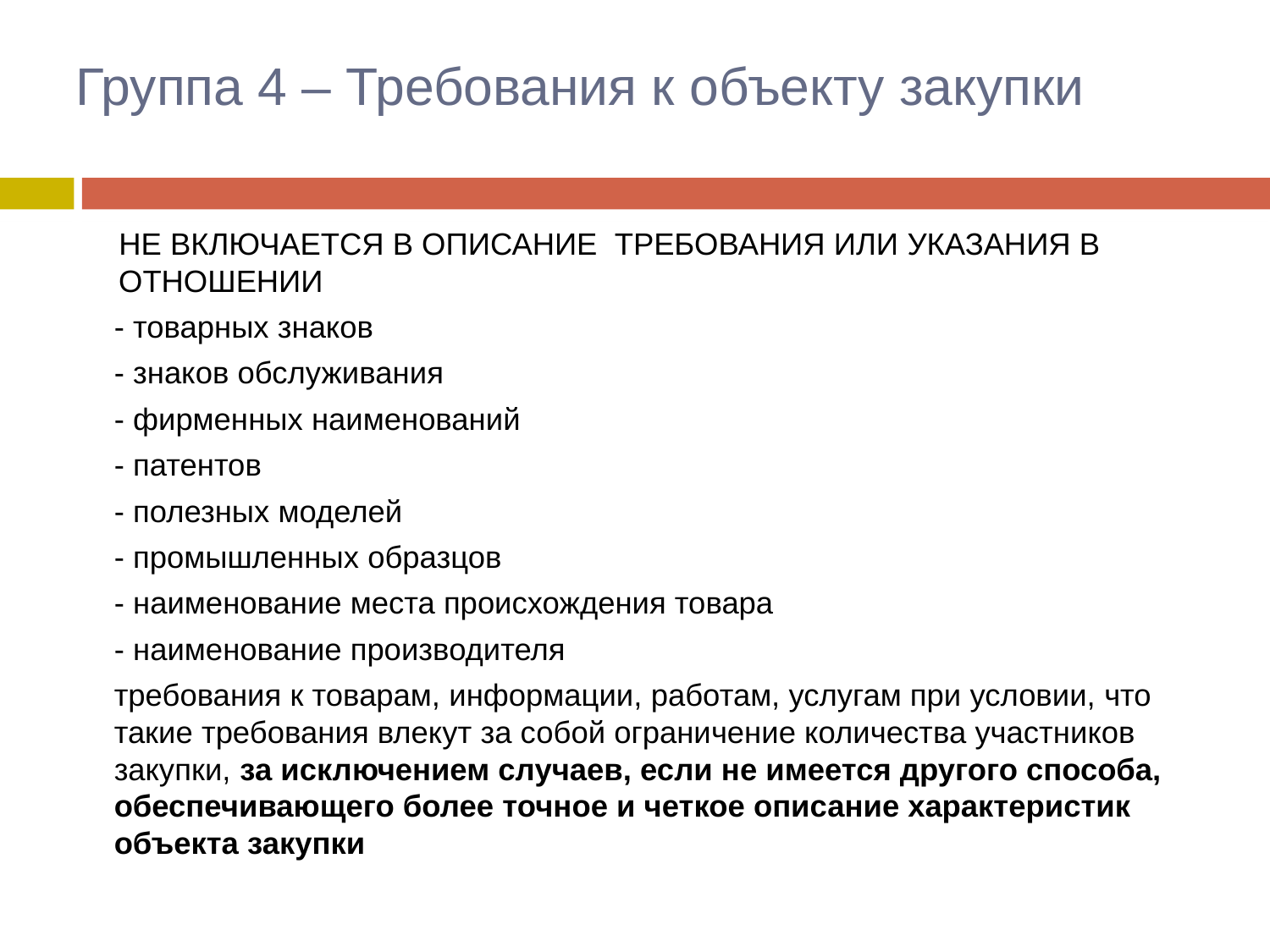

# Группа 4 – Требования к объекту закупки

НЕ ВКЛЮЧАЕТСЯ В ОПИСАНИЕ  ТРЕБОВАНИЯ ИЛИ УКАЗАНИЯ В ОТНОШЕНИИ
	- товарных знаков
	- знаков обслуживания
	- фирменных наименований
	- патентов
	- полезных моделей
	- промышленных образцов
	- наименование места происхождения товара
	- наименование производителя
	требования к товарам, информации, работам, услугам при условии, что такие требования влекут за собой ограничение количества участников закупки, за исключением случаев, если не имеется другого способа, обеспечивающего более точное и четкое описание характеристик объекта закупки